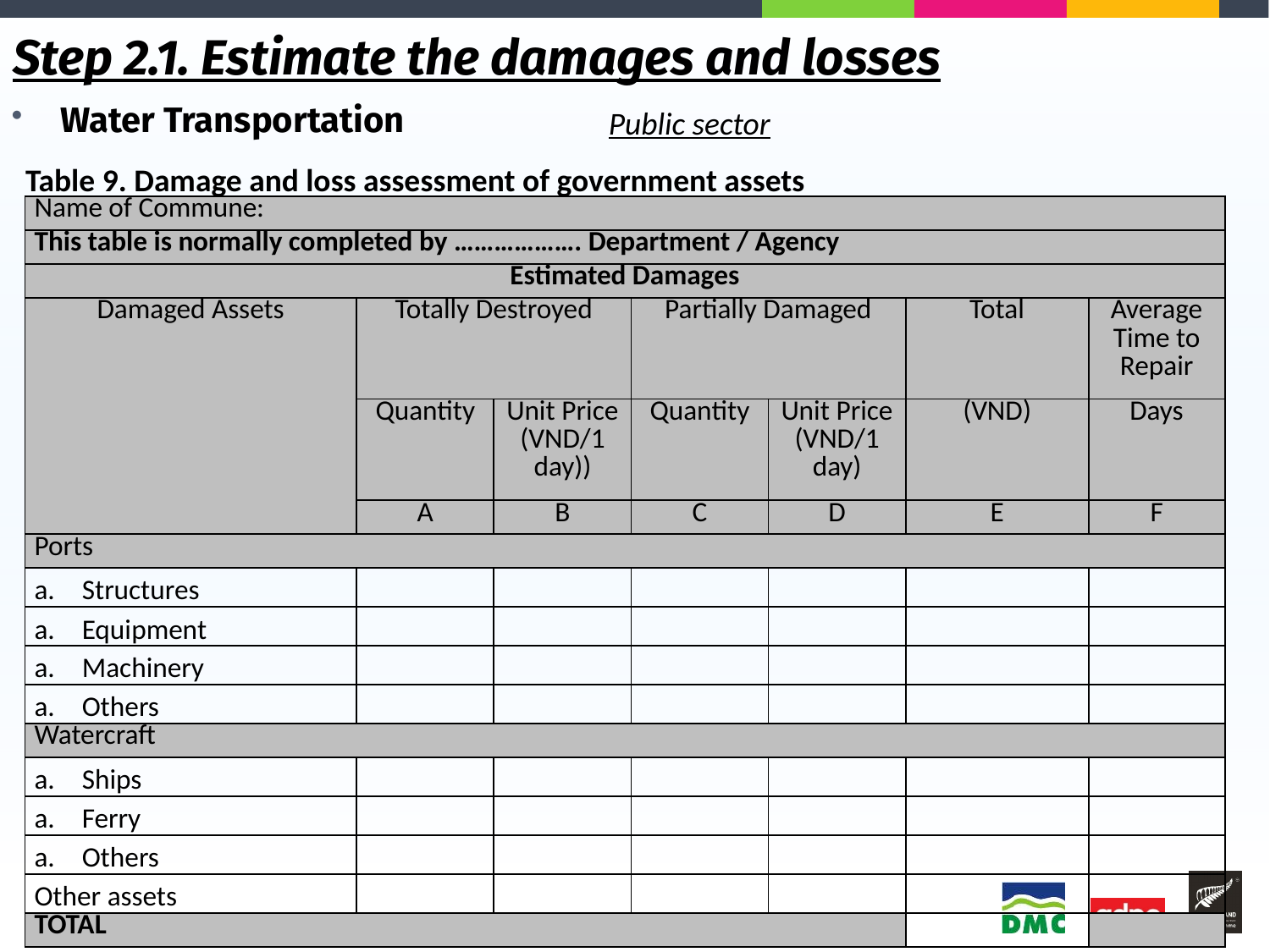

Step 2.1. Estimate the damages and losses
Water Transportation

Public sector
Table 9. Damage and loss assessment of government assets
| Name of Commune: |  |  |  |  |  |  |
| --- | --- | --- | --- | --- | --- | --- |
| This table is normally completed by ………………. Department / Agency |  |  |  |  |  |  |
| Estimated Damages |  |  |  |  |  |  |
| Damaged Assets | Totally Destroyed |  | Partially Damaged |  | Total | Average Time to Repair |
|  | Quantity | Unit Price (VND/1 day)) | Quantity | Unit Price (VND/1 day) | (VND) | Days |
|  | A | B | C | D | E | F |
| Ports |  |  |  |  |  |  |
| Structures |  |  |  |  |  |  |
| Equipment |  |  |  |  |  |  |
| Machinery |  |  |  |  |  |  |
| Others |  |  |  |  |  |  |
| Watercraft |  |  |  |  |  |  |
| Ships |  |  |  |  |  |  |
| Ferry |  |  |  |  |  |  |
| Others |  |  |  |  |  |  |
| Other assets |  |  |  |  |  |  |
| TOTAL |  |  |  |  |  |  |